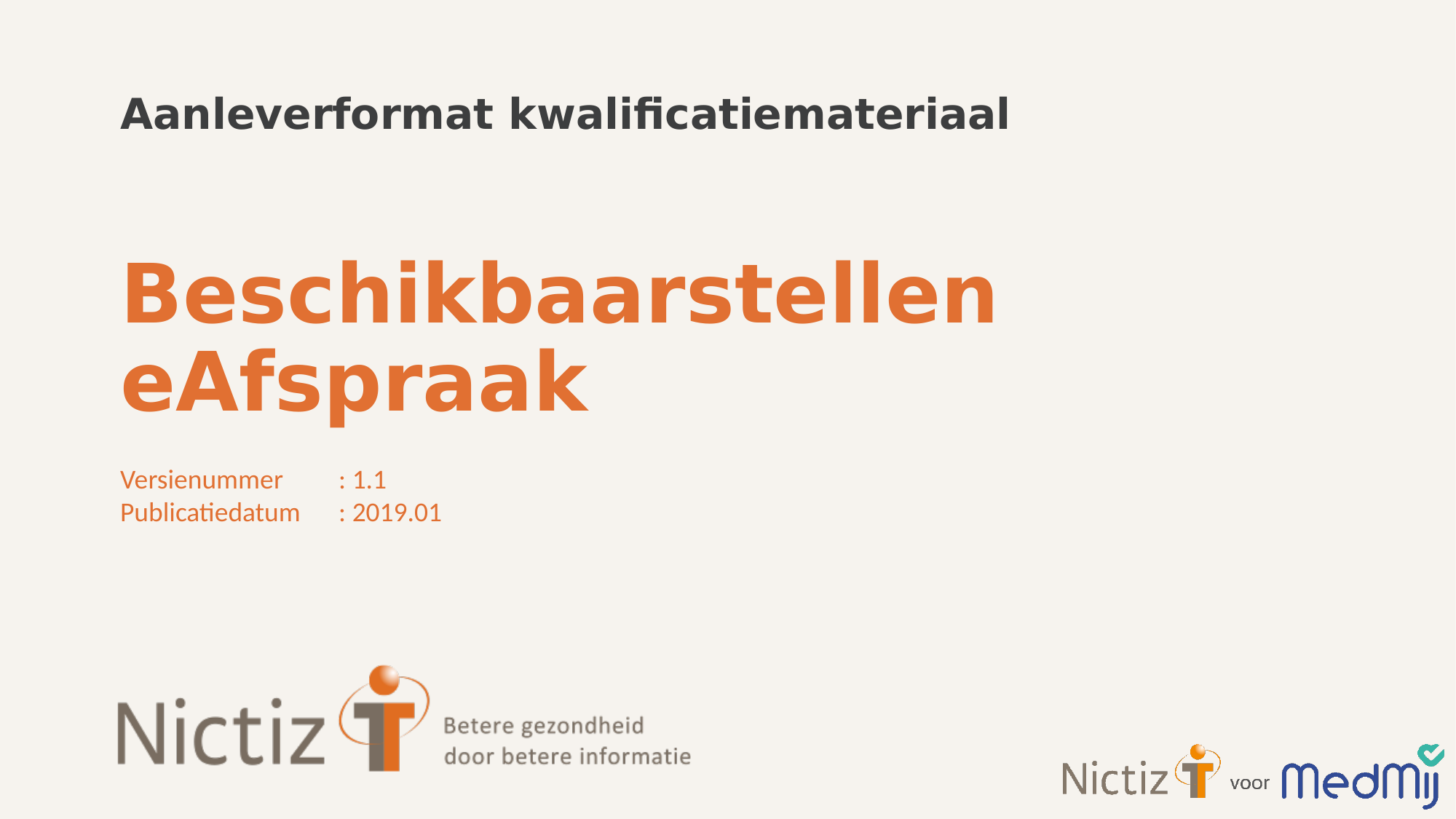

Aanleverformat kwalificatiemateriaal
# Beschikbaarstellen eAfspraak
Versienummer 	: 1.1
Publicatiedatum	: 2019.01